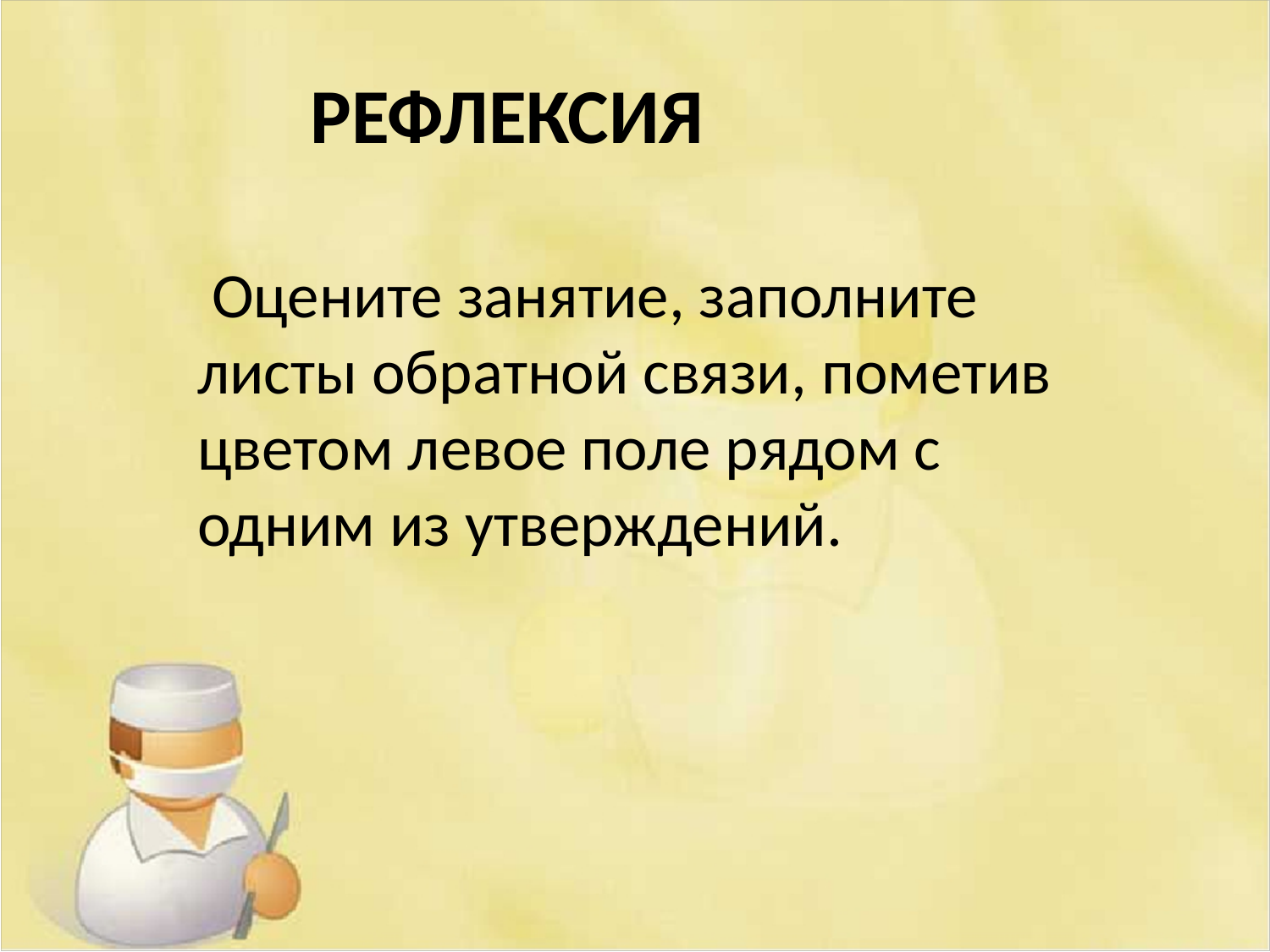

РЕФЛЕКСИЯ
 Оцените занятие, заполните листы обратной связи, пометив цветом левое поле рядом с одним из утверждений.